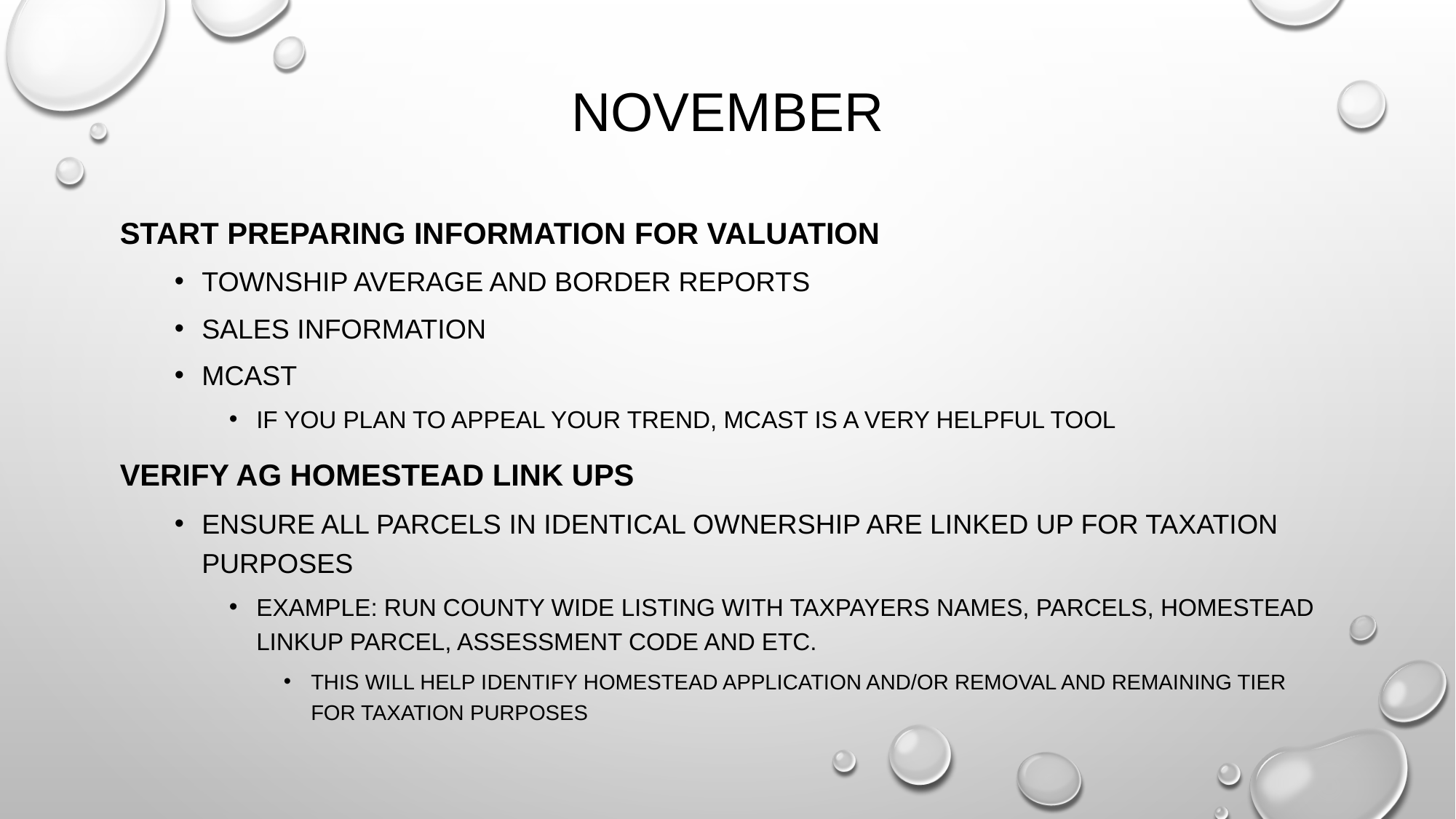

# november
Start preparing information for valuation
Township average and border reports
Sales information
Mcast
If you plan to appeal your trend, mcast is a very helpful tool
Verify ag homestead link ups
Ensure all parcels in identical ownership are linked up for taxation purposes
Example: run county wide listing with taxpayers names, parcels, homestead linkup parcel, assessment code and etc.
This will help identify homestead application and/or removal and remaining tier for taxation purposes